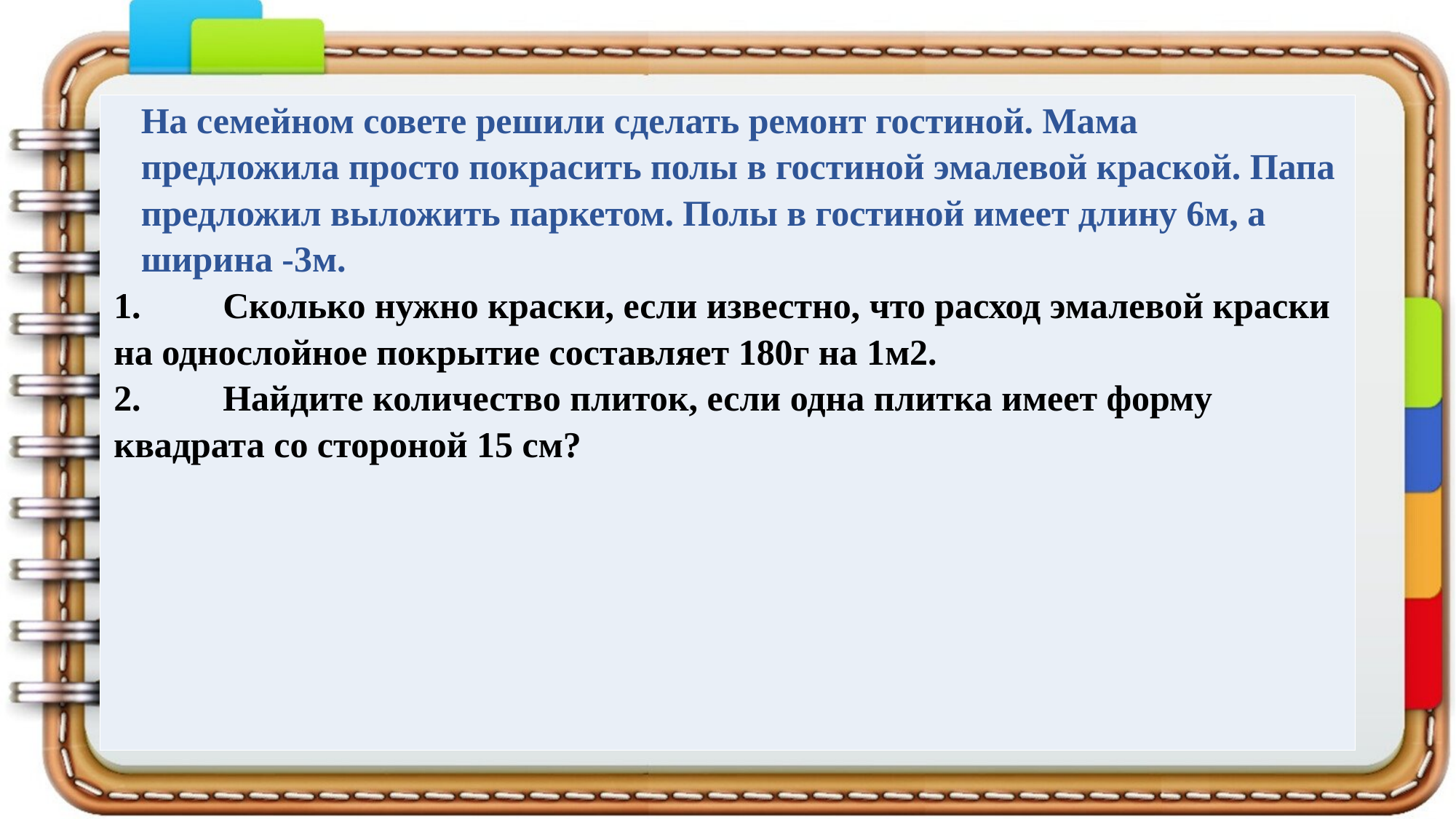

#
| На семейном совете решили сделать ремонт гостиной. Мама предложила просто покрасить полы в гостиной эмалевой краской. Папа предложил выложить паркетом. Полы в гостиной имеет длину 6м, а ширина -3м. 1. Сколько нужно краски, если известно, что расход эмалевой краски на однослойное покрытие составляет 180г на 1м2. 2. Найдите количество плиток, если одна плитка имеет форму квадрата со стороной 15 см? |
| --- |